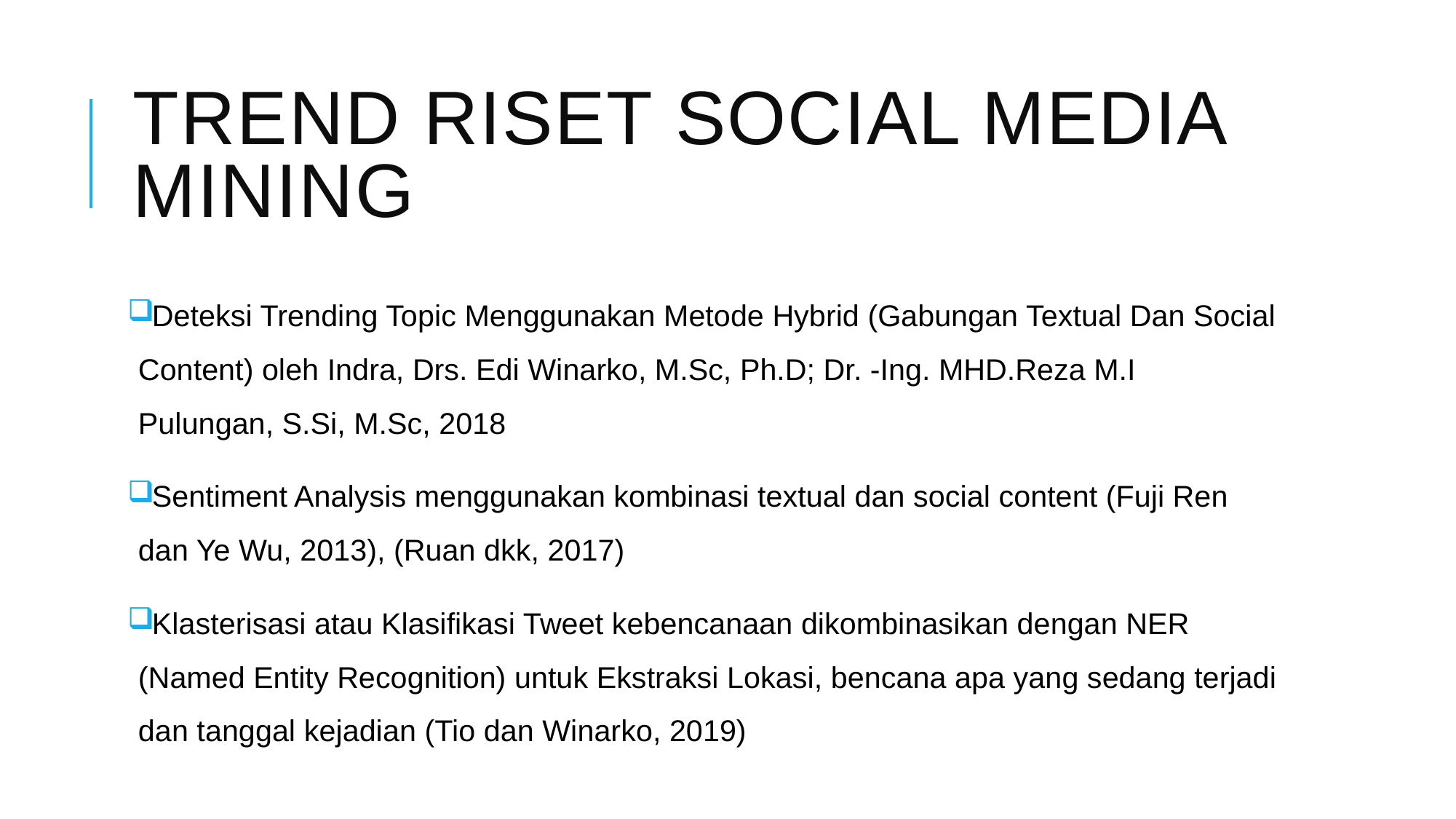

# TREND RISET SOCIAL MEDIA MINING
Deteksi Trending Topic Menggunakan Metode Hybrid (Gabungan Textual Dan Social Content) oleh Indra, Drs. Edi Winarko, M.Sc, Ph.D; Dr. -Ing. MHD.Reza M.I Pulungan, S.Si, M.Sc, 2018
Sentiment Analysis menggunakan kombinasi textual dan social content (Fuji Ren dan Ye Wu, 2013), (Ruan dkk, 2017)
Klasterisasi atau Klasifikasi Tweet kebencanaan dikombinasikan dengan NER (Named Entity Recognition) untuk Ekstraksi Lokasi, bencana apa yang sedang terjadi dan tanggal kejadian (Tio dan Winarko, 2019)